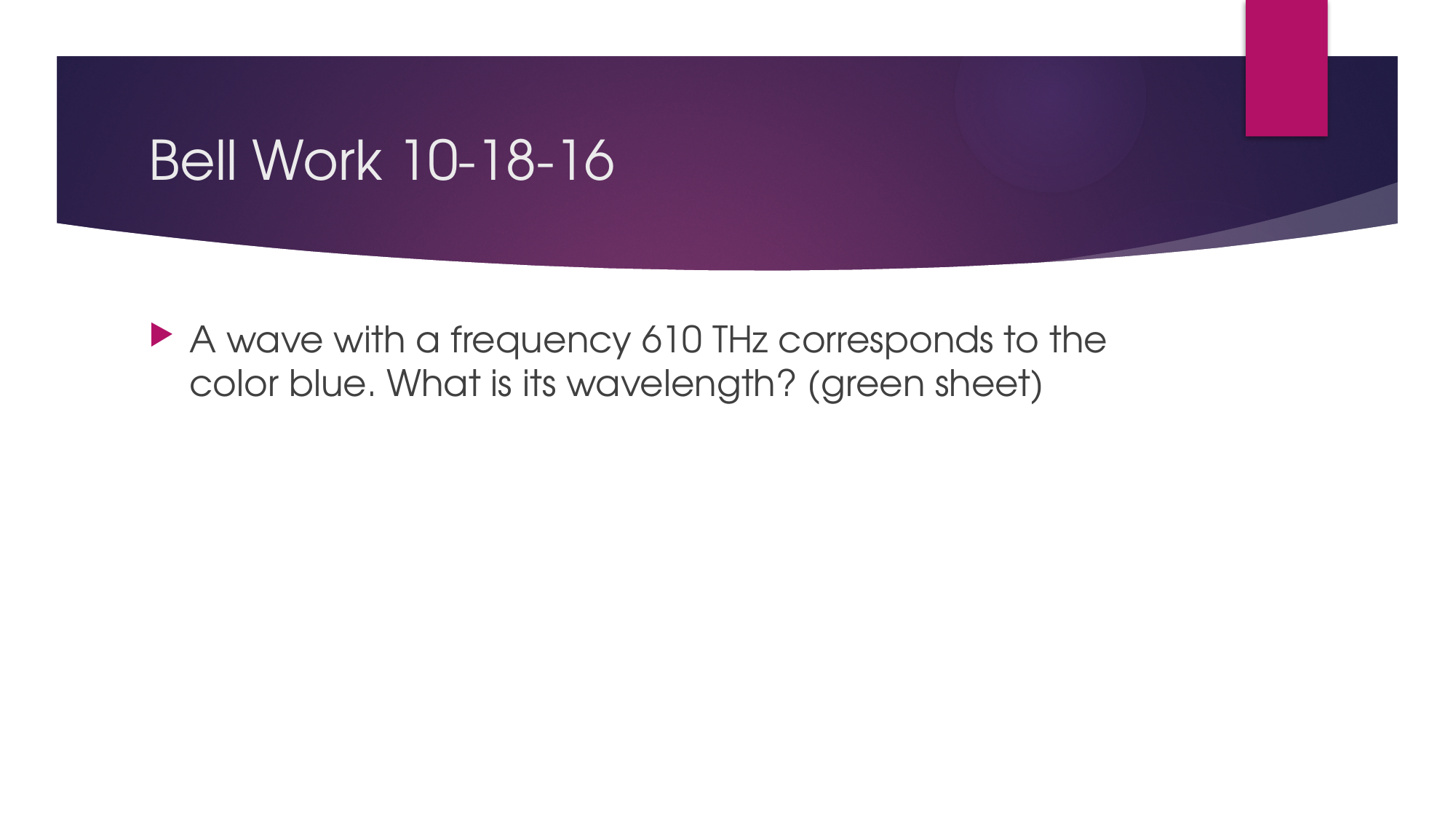

# Bell Work 10-18-16
A wave with a frequency 610 THz corresponds to the color blue. What is its wavelength? (green sheet)